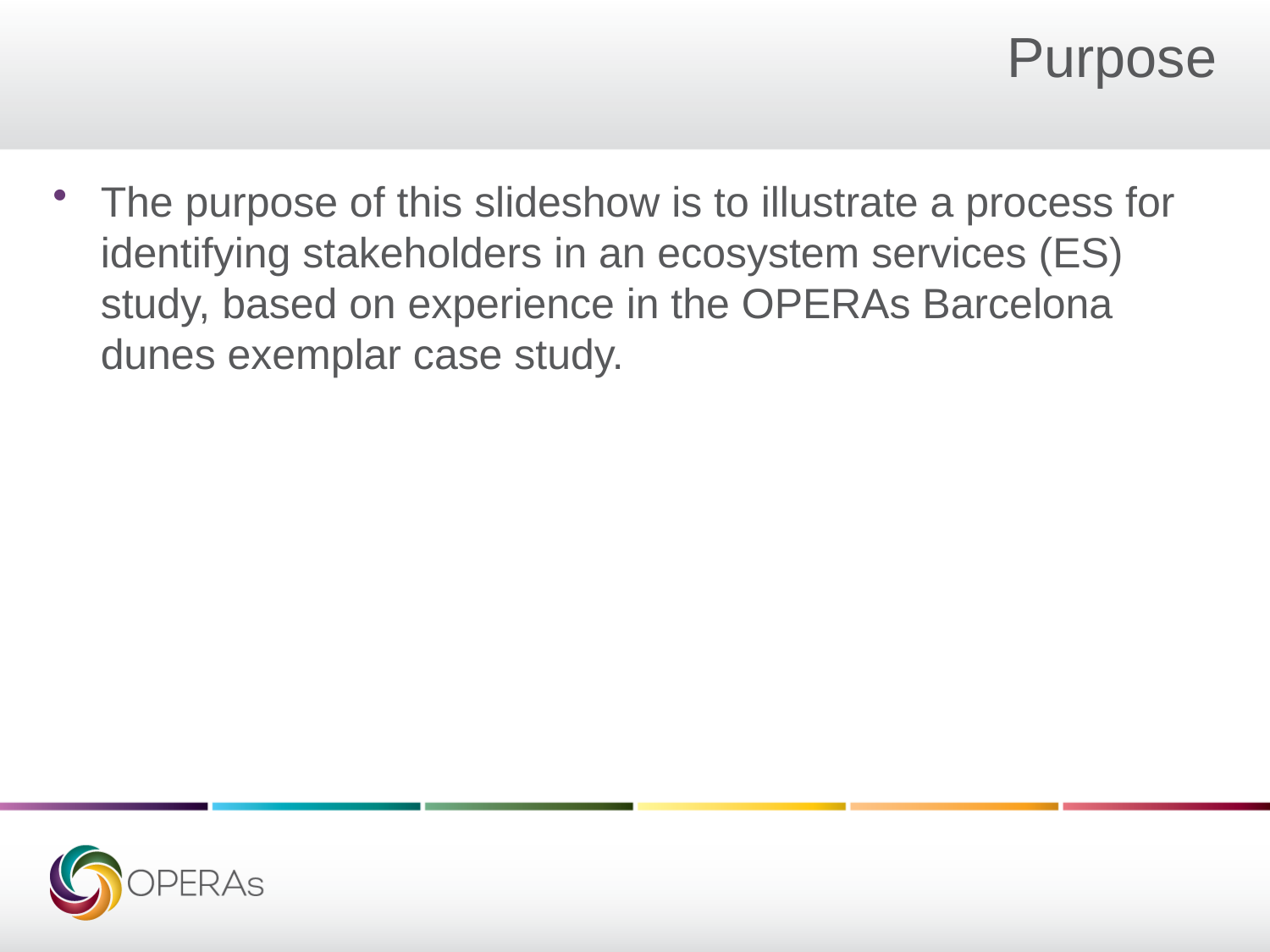

# Purpose
The purpose of this slideshow is to illustrate a process for identifying stakeholders in an ecosystem services (ES) study, based on experience in the OPERAs Barcelona dunes exemplar case study.